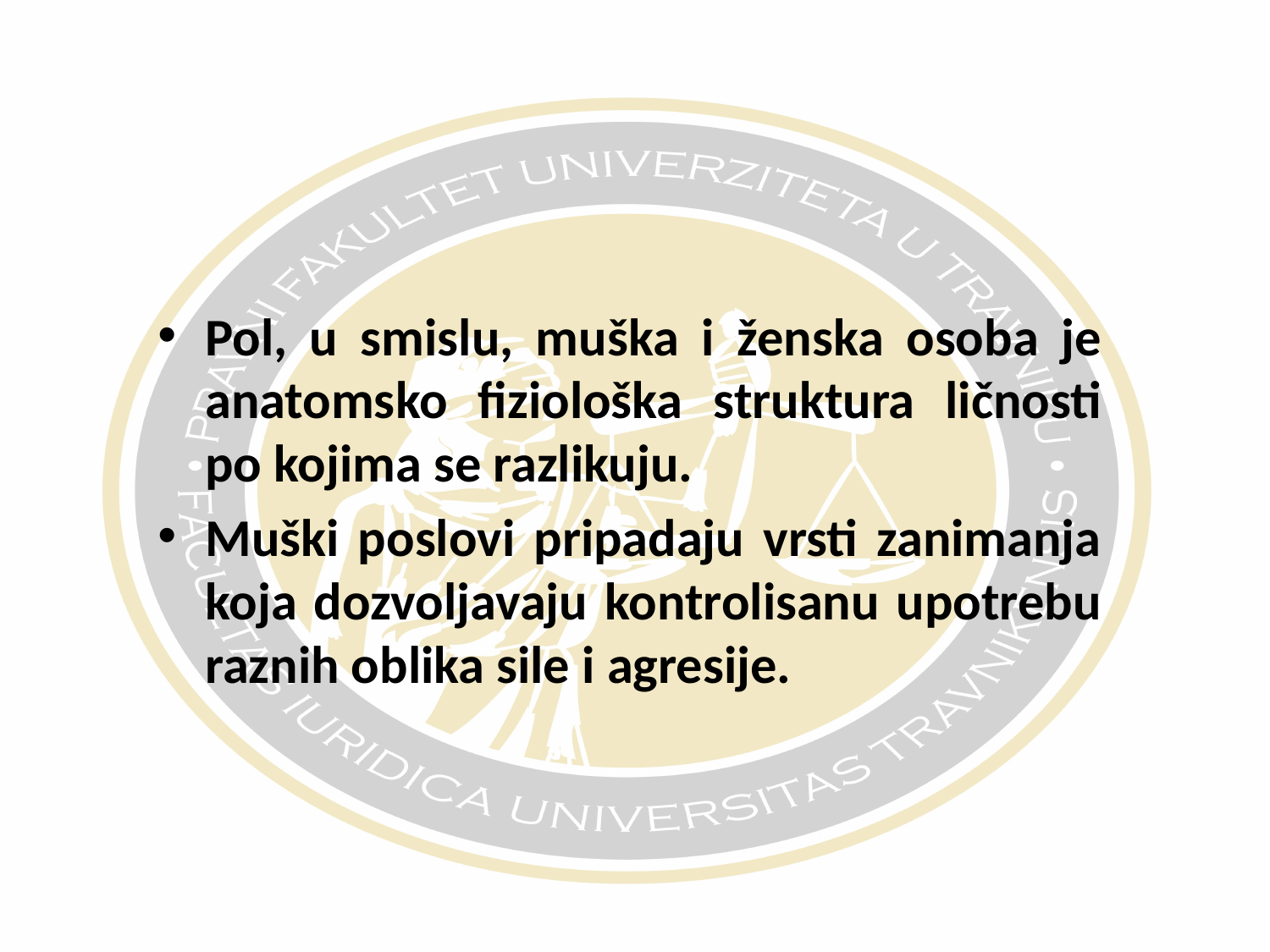

#

Pol, u smislu, muška i ženska osoba je anatomsko fiziološka struktura ličnosti po kojima se razlikuju.
Muški poslovi pripadaju vrsti zanimanja koja dozvoljavaju kontrolisanu upotrebu raznih oblika sile i agresije.